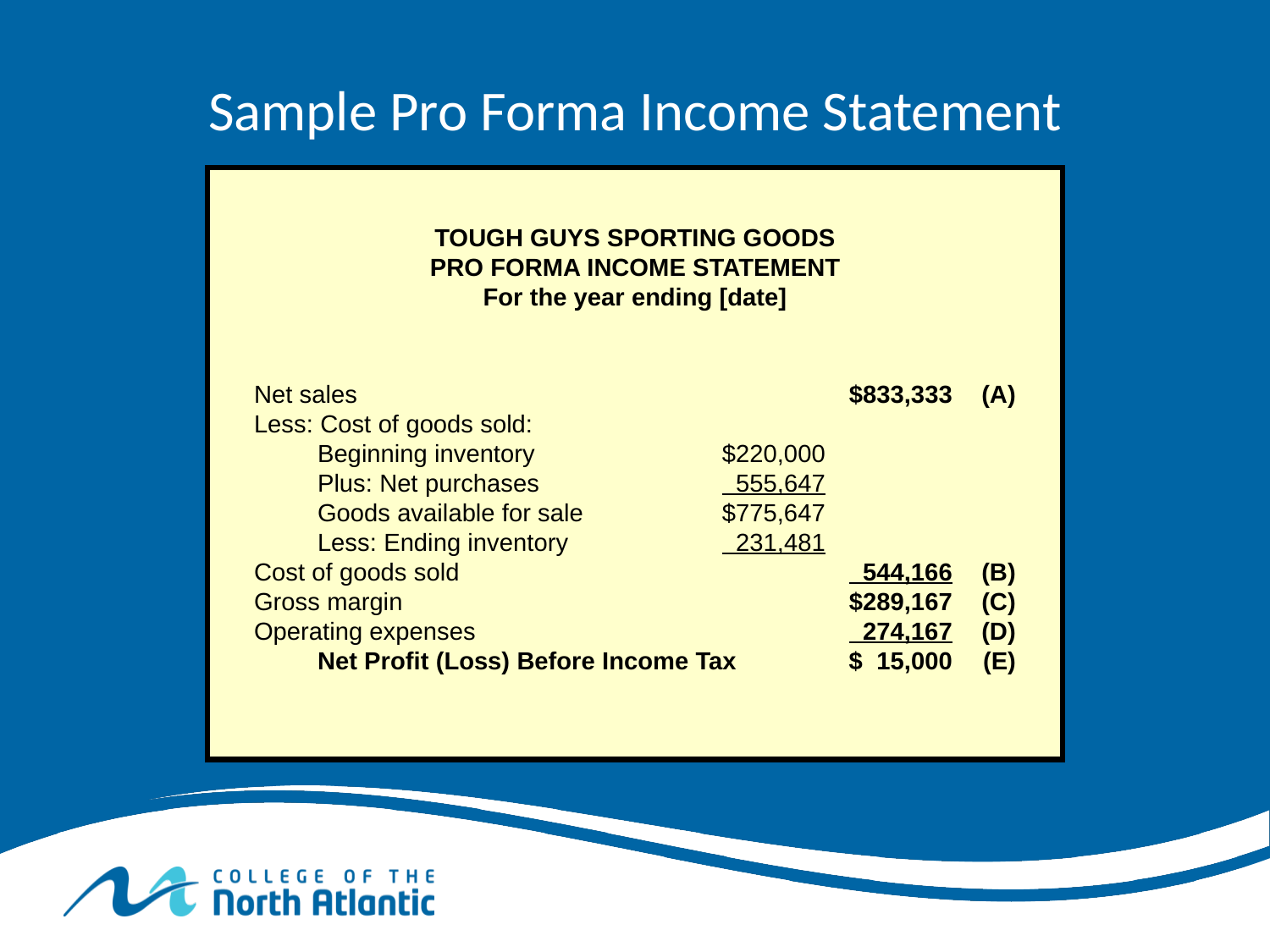

# Sample Pro Forma Income Statement

TOUGH GUYS SPORTING GOODS
PRO FORMA INCOME STATEMENT
For the year ending [date]
Net sales		$833,333	(A)
Less: Cost of goods sold:
	Beginning inventory	$220,000
	Plus: Net purchases	  555,647
	Goods available for sale	$775,647
	Less: Ending inventory	   231,481
Cost of goods sold		  544,166	(B)
Gross margin		$289,167	(C)
Operating expenses		  274,167	(D)
	Net Profit (Loss) Before Income Tax		$  15,000	(E)